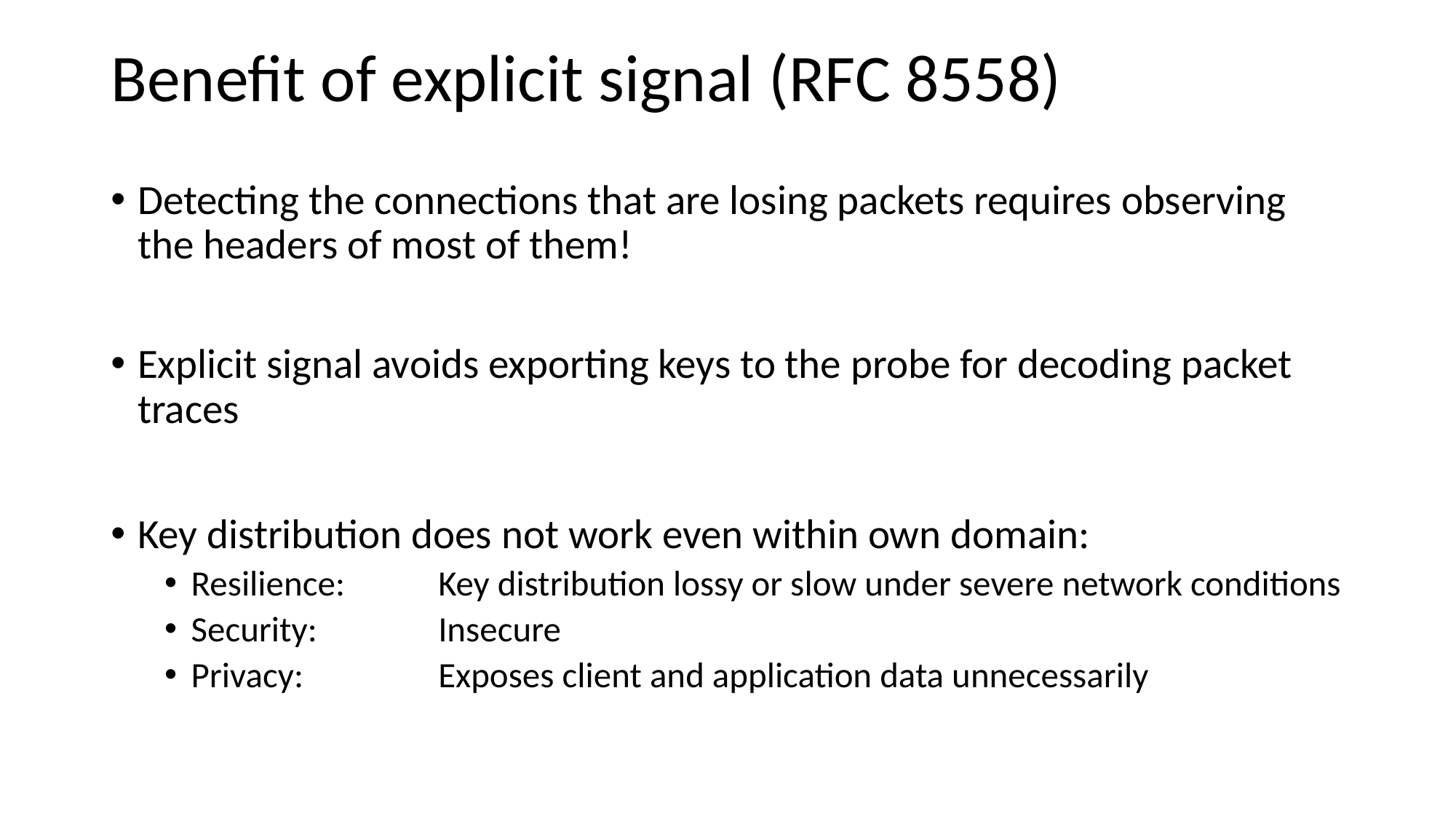

# Benefit of explicit signal (RFC 8558)
Detecting the connections that are losing packets requires observing the headers of most of them!

Explicit signal avoids exporting keys to the probe for decoding packet traces

Key distribution does not work even within own domain:
Resilience:	Key distribution lossy or slow under severe network conditions
Security:	Insecure
Privacy:	Exposes client and application data unnecessarily